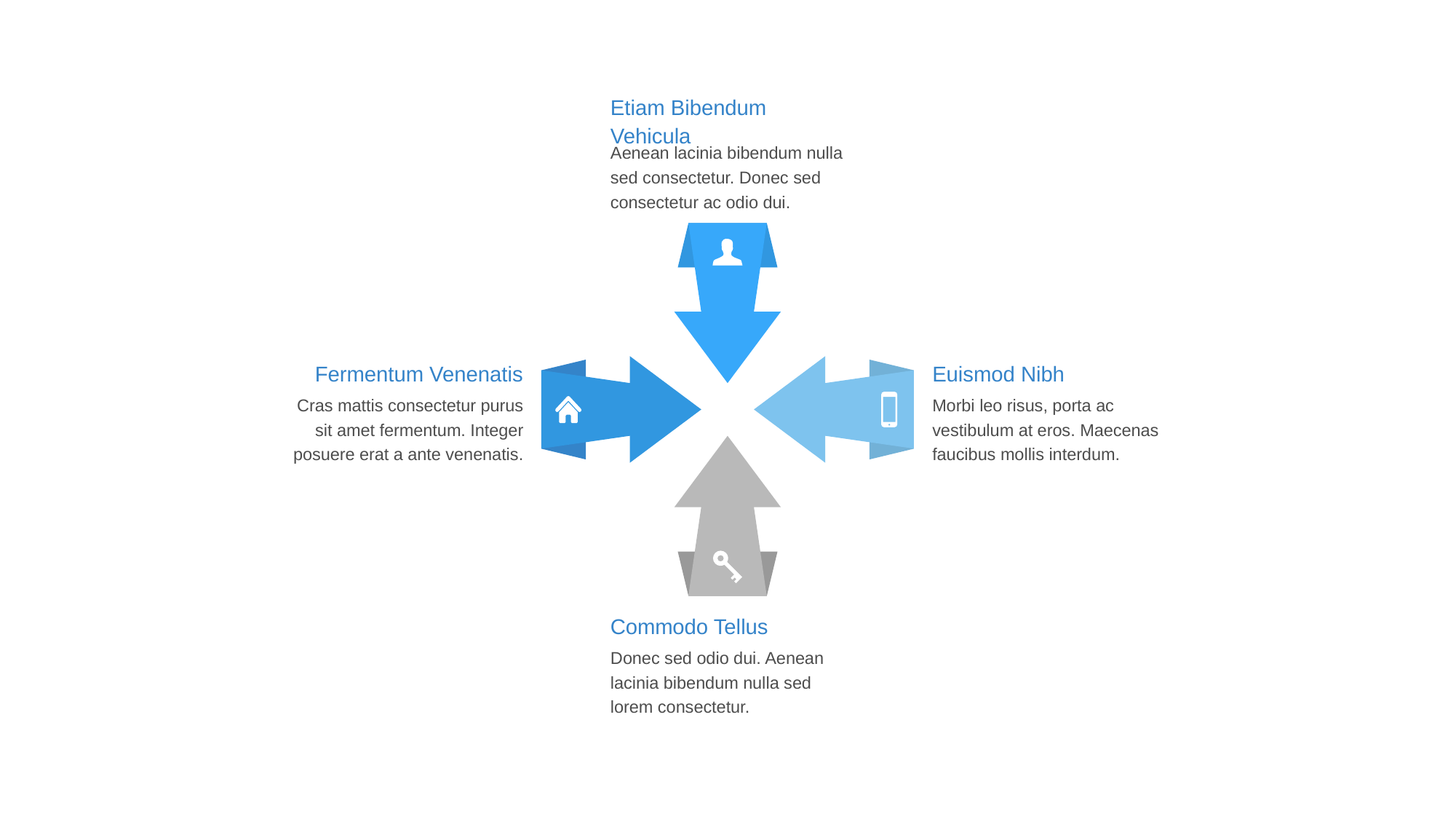

Etiam Bibendum Vehicula
Aenean lacinia bibendum nulla sed consectetur. Donec sed consectetur ac odio dui.
Fermentum Venenatis
Cras mattis consectetur purus sit amet fermentum. Integer posuere erat a ante venenatis.
Euismod Nibh
Morbi leo risus, porta ac vestibulum at eros. Maecenas faucibus mollis interdum.
Commodo Tellus
Donec sed odio dui. Aenean lacinia bibendum nulla sed lorem consectetur.